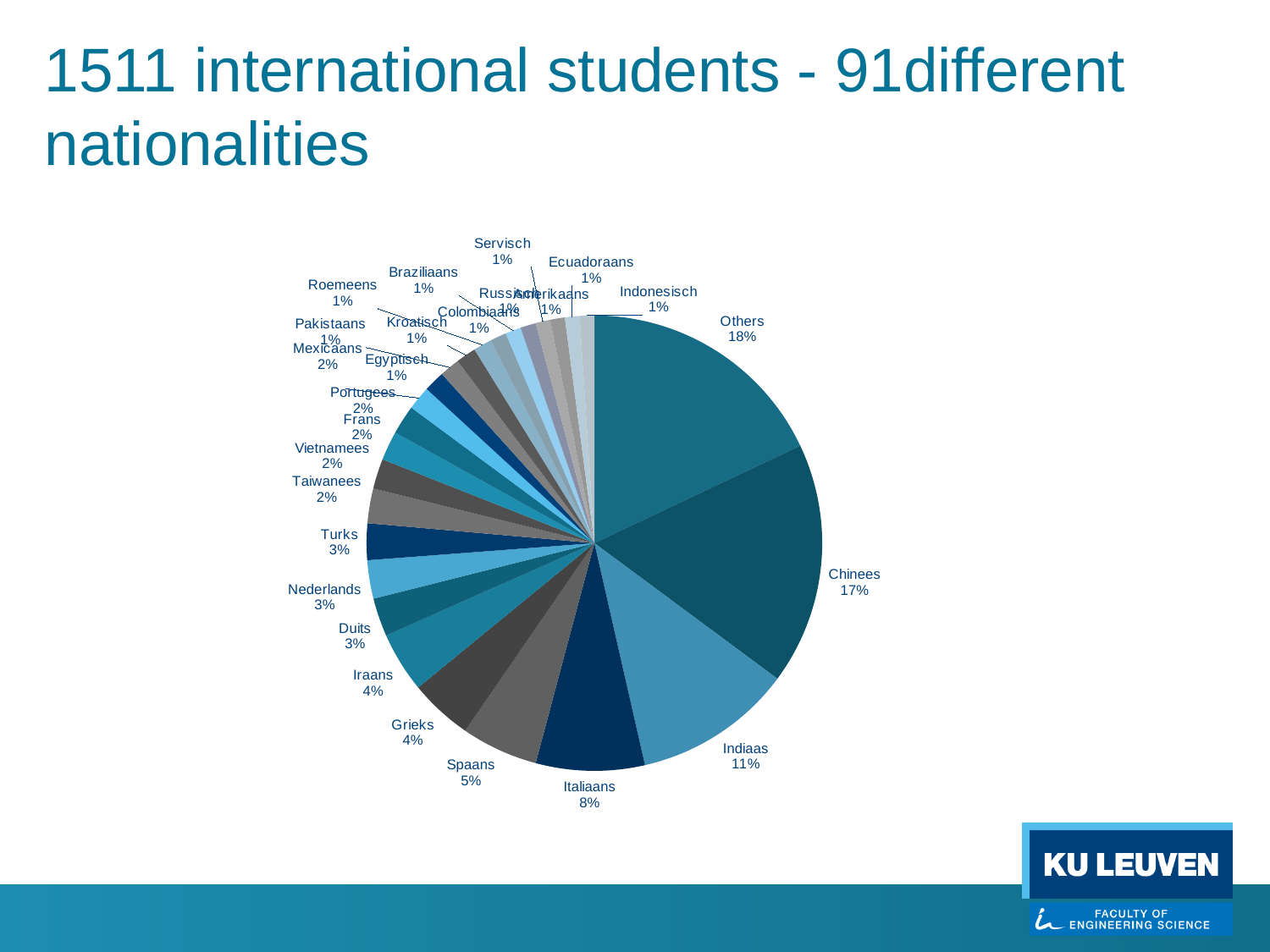

1511 international students - 91different nationalities

### Chart

| Category | Total |
|---|---|
| Others | 0.17963683527885863 |
| Chinees | 0.17185473411154345 |
| Indiaas | 0.11284046692607004 |
| Italiaans | 0.07717250324254216 |
| Spaans | 0.054474708171206226 |
| Grieks | 0.04474708171206226 |
| Iraans | 0.042801556420233464 |
| Duits | 0.027237354085603113 |
| Nederlands | 0.027237354085603113 |
| Turks | 0.02594033722438392 |
| Taiwanees | 0.02464332036316472 |
| Vietnamees | 0.021400778210116732 |
| Frans | 0.020752269779507133 |
| Portugees | 0.020752269779507133 |
| Mexicaans | 0.016861219195849545 |
| Egyptisch | 0.014915693904020753 |
| Pakistaans | 0.014267185473411154 |
| Kroatisch | 0.014267185473411154 |
| Roemeens | 0.01297016861219196 |
| Colombiaans | 0.011673151750972763 |
| Braziliaans | 0.011024643320363165 |
| Russisch | 0.011024643320363165 |
| Servisch | 0.010376134889753566 |
| Amerikaans | 0.010376134889753566 |
| Ecuadoraans | 0.010376134889753566 |
| Indonesisch | 0.010376134889753566 |